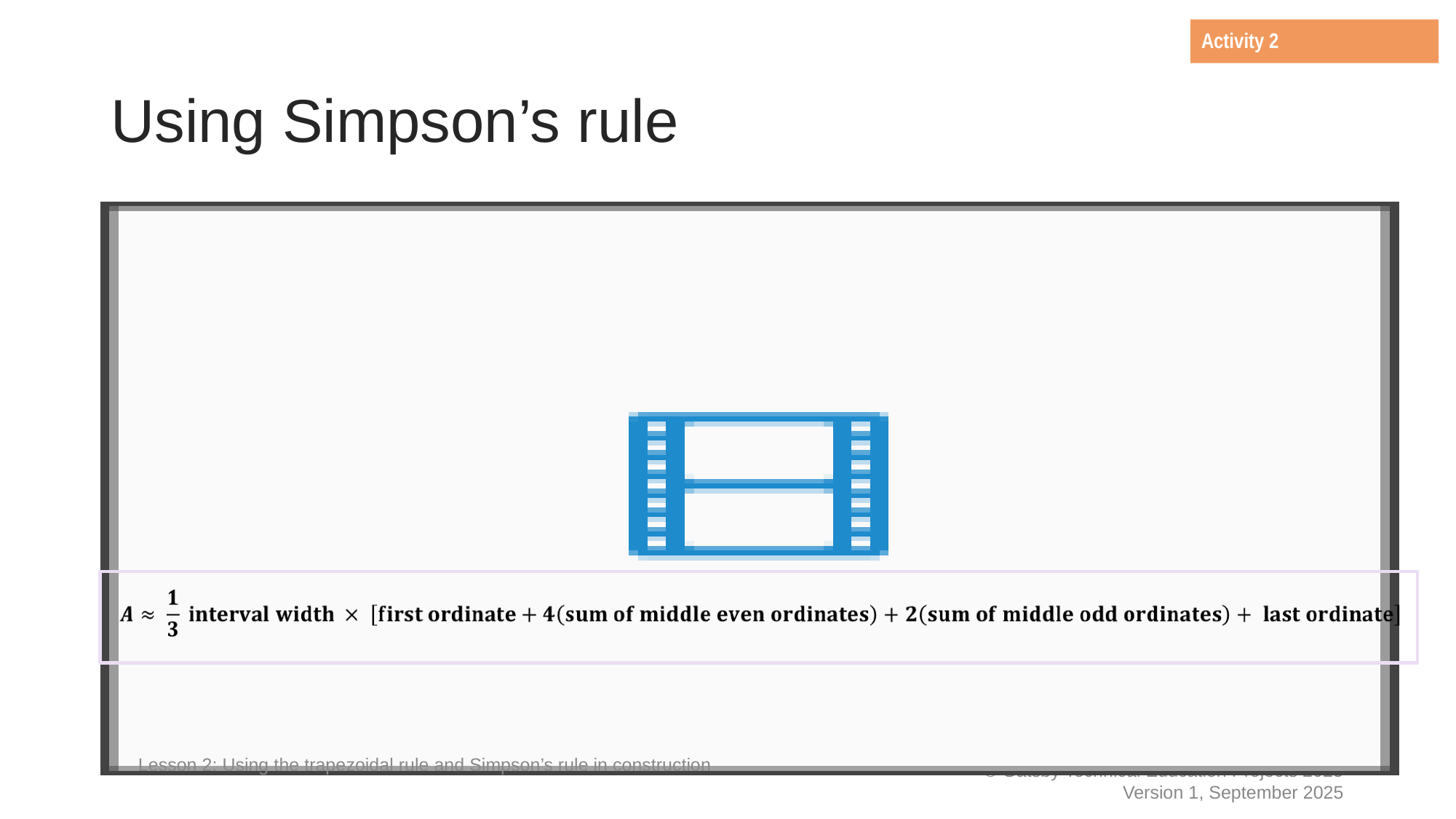

Activity 2
Using Simpson’s rule
We can break down Simpson’s rule into a number of steps.
Step 1: Plot the curve on graph paper.
Step 2: Divide the base width of the cross-section into equal intervals.
Step 3: Label the points where you will measure the ordinates.
Step 4: Find the height of each ordinate.
Step 5: Use Simpson’s rule formula to estimate the area under the curve.

Lesson 2: Using the trapezoidal rule and Simpson’s rule in construction